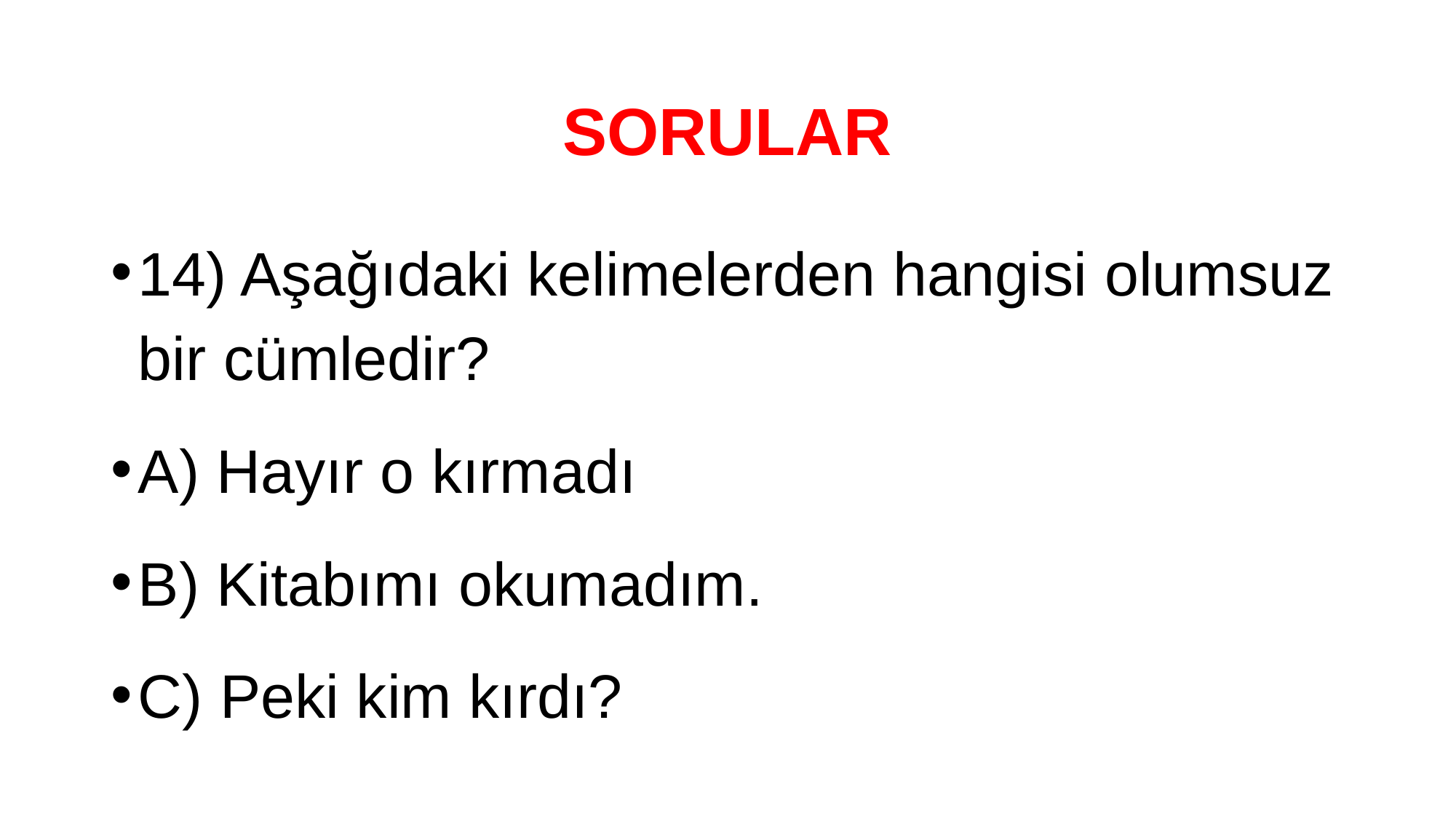

# SORULAR
14) Aşağıdaki kelimelerden hangisi olumsuz bir cümledir?
A) Hayır o kırmadı
B) Kitabımı okumadım.
C) Peki kim kırdı?